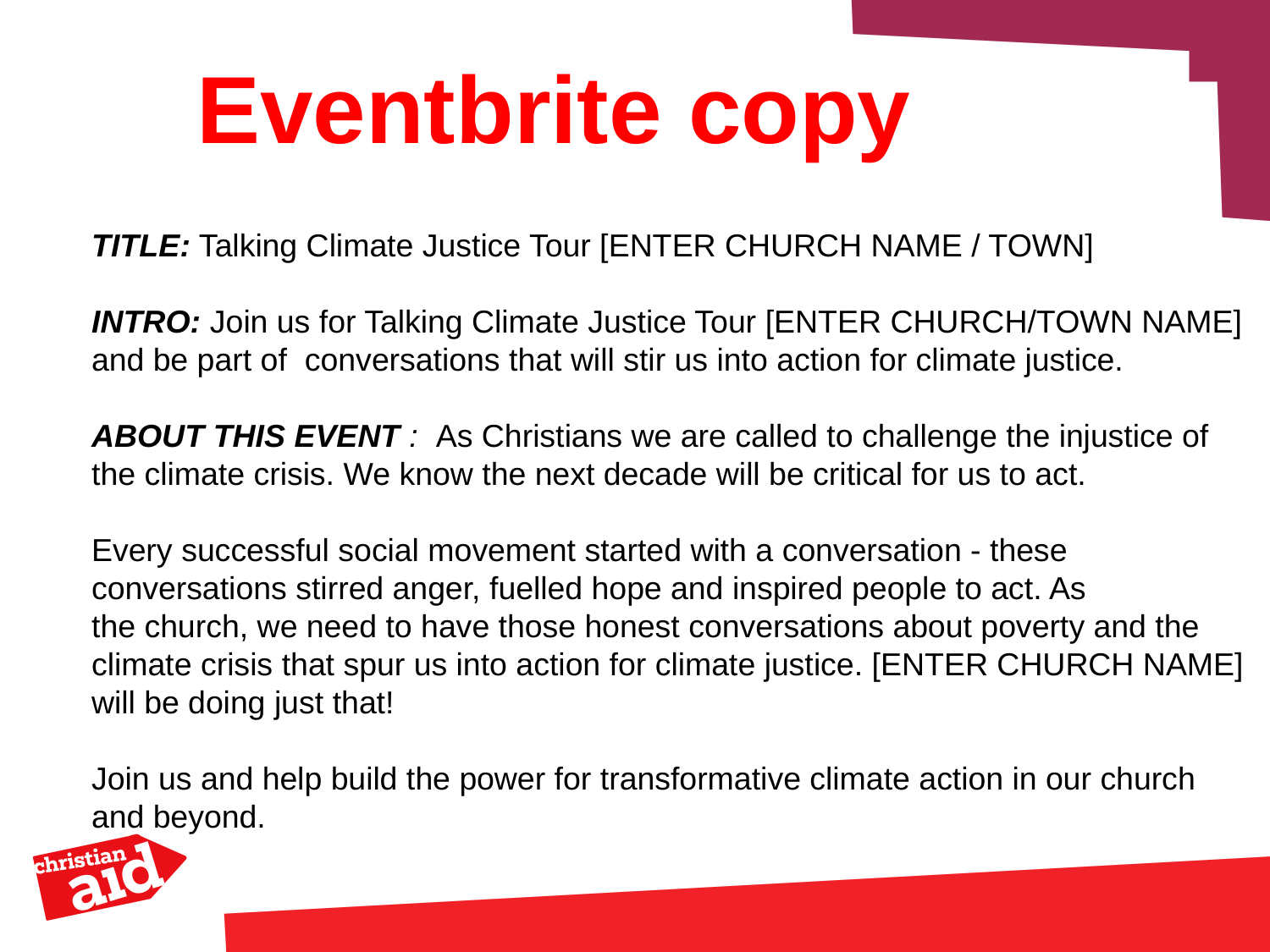

# Eventbrite copy
TITLE: Talking Climate Justice Tour [ENTER CHURCH NAME / TOWN]
INTRO: Join us for Talking Climate Justice Tour [ENTER CHURCH/TOWN NAME] and be part of  conversations that will stir us into action for climate justice.
ABOUT THIS EVENT :  As Christians we are called to challenge the injustice of the climate crisis. We know the next decade will be critical for us to act.

Every successful social movement started with a conversation - these conversations stirred anger, fuelled hope and inspired people to act. As the church, we need to have those honest conversations about poverty and the climate crisis that spur us into action for climate justice. [ENTER CHURCH NAME] will be doing just that!

Join us and help build the power for transformative climate action in our church and beyond.